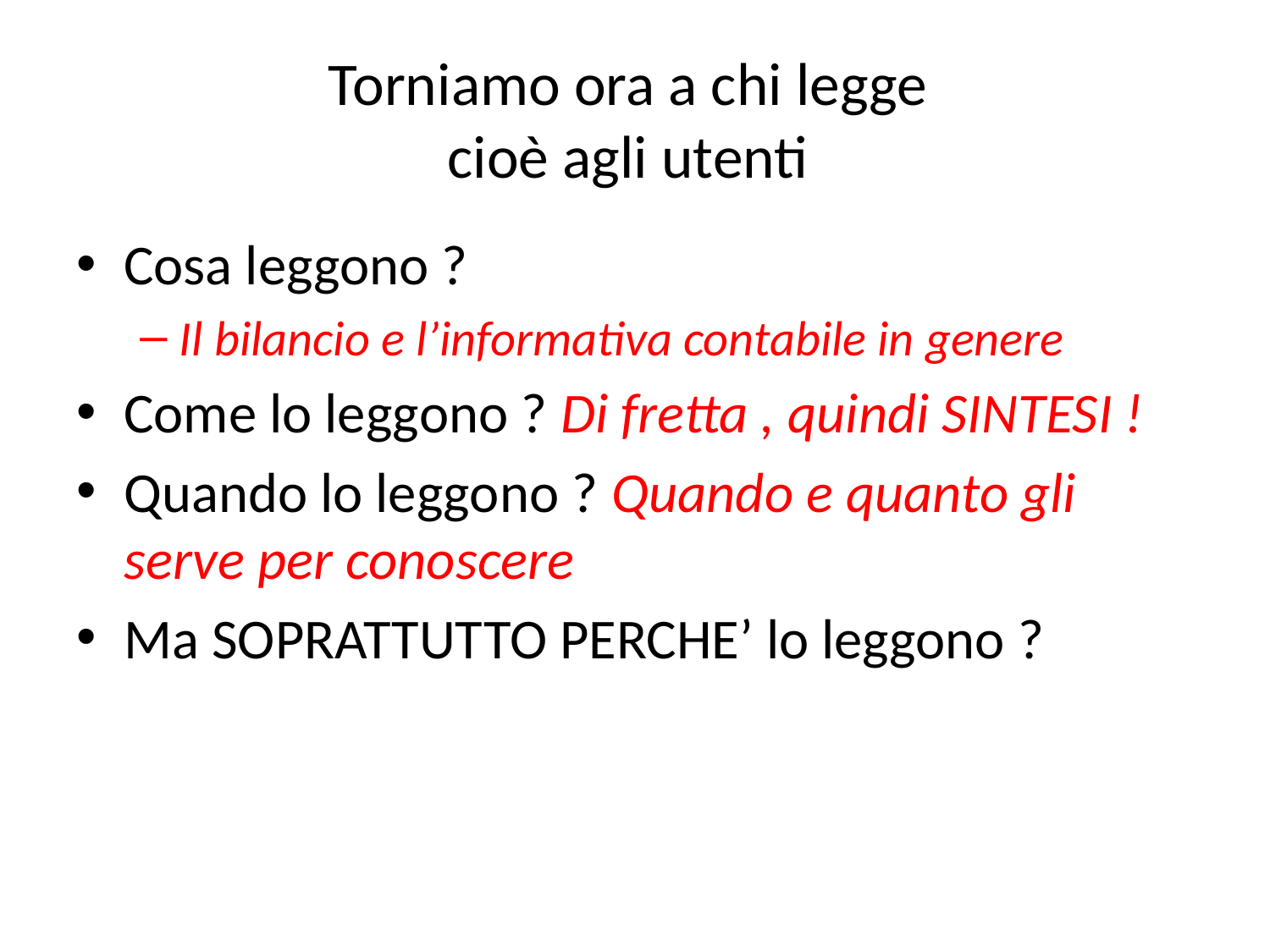

# Torniamo ora a chi legge cioè agli utenti
Cosa leggono ?
Il bilancio e l’informativa contabile in genere
Come lo leggono ? Di fretta , quindi SINTESI !
Quando lo leggono ? Quando e quanto gli serve per conoscere
Ma SOPRATTUTTO PERCHE’ lo leggono ?